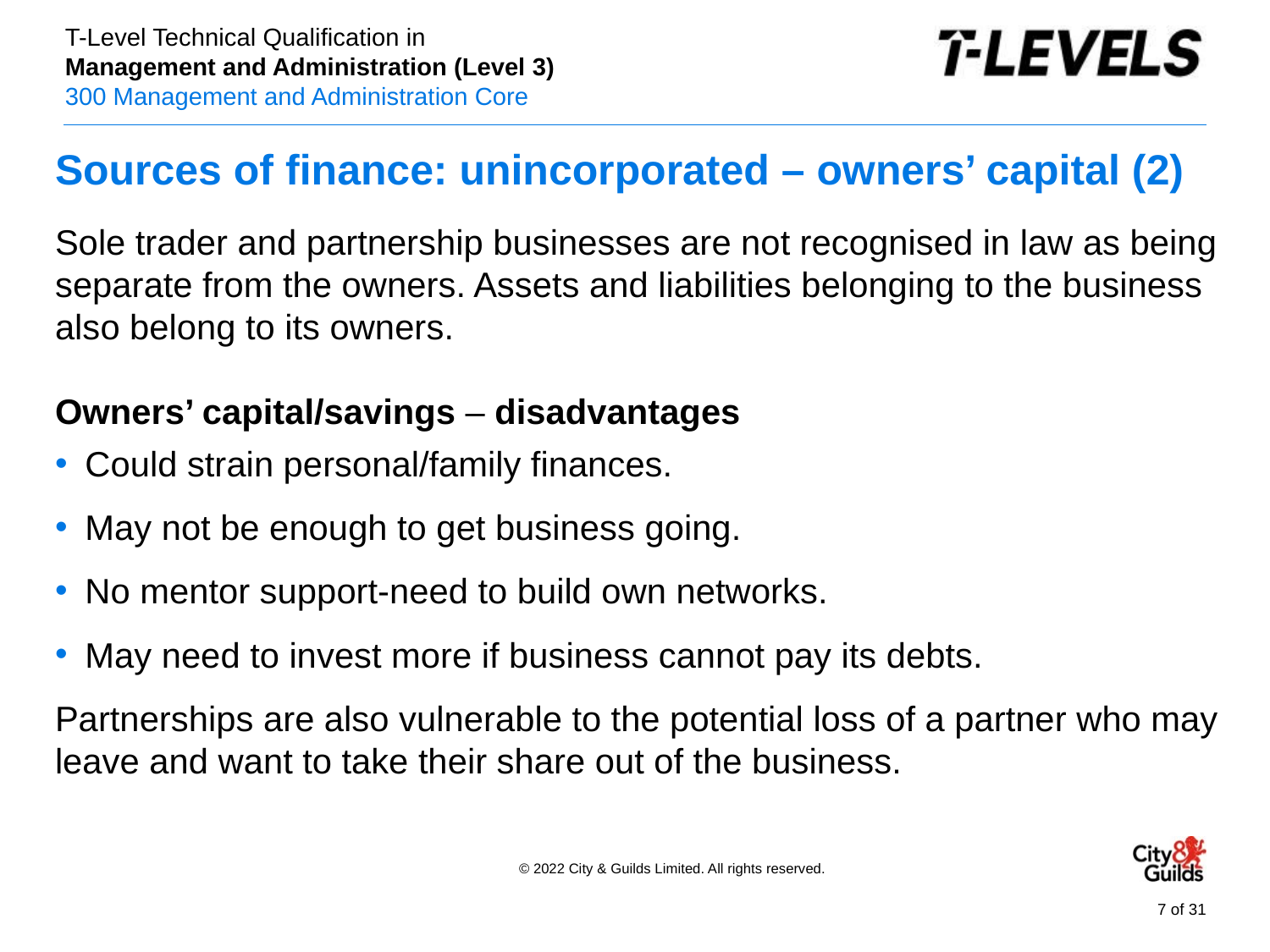

# Sources of finance: unincorporated – owners’ capital (2)
Sole trader and partnership businesses are not recognised in law as being separate from the owners. Assets and liabilities belonging to the business also belong to its owners.

Owners’ capital/savings – disadvantages
Could strain personal/family finances.
May not be enough to get business going.
No mentor support-need to build own networks.
May need to invest more if business cannot pay its debts.
Partnerships are also vulnerable to the potential loss of a partner who may leave and want to take their share out of the business.